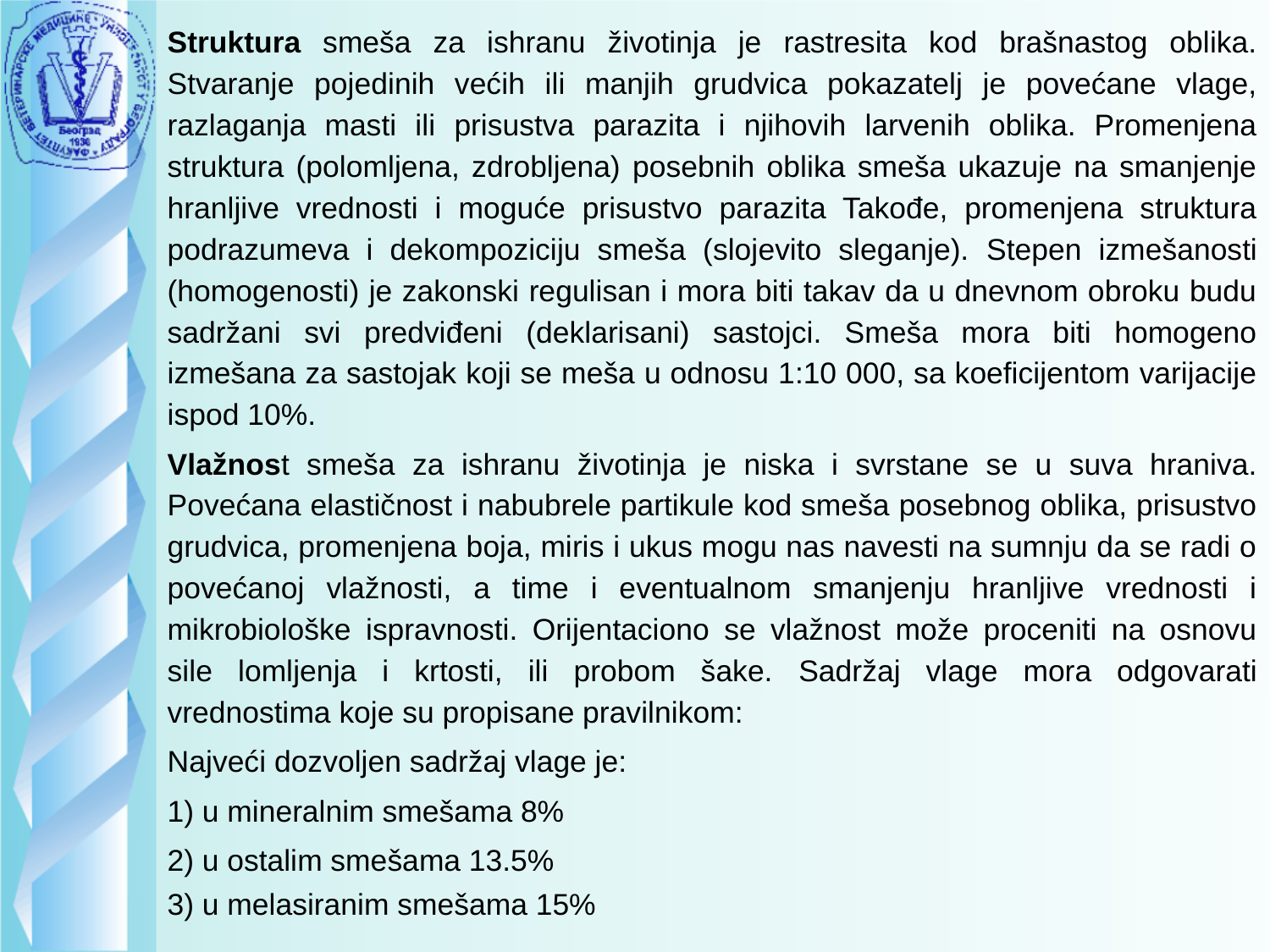

Struktura smeša za ishranu životinja je rastresita kod brašnastog oblika. Stvaranje pojedinih većih ili manjih grudvica pokazatelj je povećane vlage, razlaganja masti ili prisustva parazita i njihovih larvenih oblika. Promenjena struktura (polomljena, zdrobljena) posebnih oblika smeša ukazuje na smanjenje hranljive vrednosti i moguće prisustvo parazita Takođe, promenjena struktura podrazumeva i dekompoziciju smeša (slojevito sleganje). Stepen izmešanosti (homogenosti) je zakonski regulisan i mora biti takav da u dnevnom obroku budu sadržani svi predviđeni (deklarisani) sastojci. Smeša mora biti homogeno izmešana za sastojak koji se meša u odnosu 1:10 000, sa koeficijentom varijacije ispod 10%.
Vlažnost smeša za ishranu životinja je niska i svrstane se u suva hraniva. Povećana elastičnost i nabubrele partikule kod smeša posebnog oblika, prisustvo grudvica, promenjena boja, miris i ukus mogu nas navesti na sumnju da se radi о povećanoj vlažnosti, a time i eventualnom smanjenju hranljive vrednosti i mikrobiološke ispravnosti. Orijentaciono se vlažnost može proceniti na osnovu sile lomljenja i krtosti, ili probom šake. Sadržaj vlage mora odgovarati vrednostima koje su propisane pravilnikom:
Najveći dozvoljen sadržaj vlage je:
1) u mineralnim smešama 8%
2) u ostalim smešama 13.5%
3) u melasiranim smešama 15%